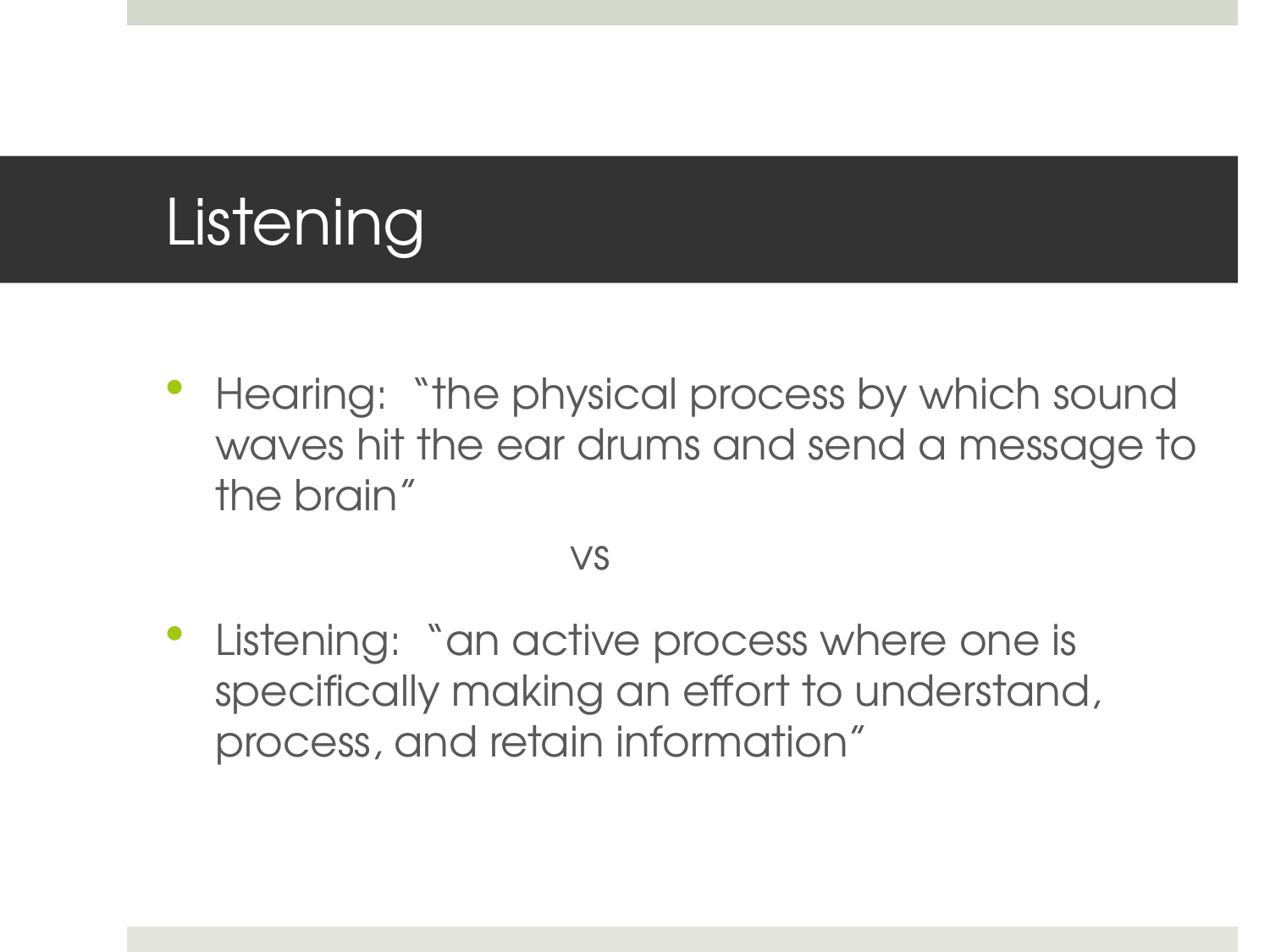

# Listening
Hearing:  “the physical process by which sound waves hit the ear drums and send a message to the brain”
      vs
Listening:  “an active process where one is specifically making an effort to understand, process, and retain information”